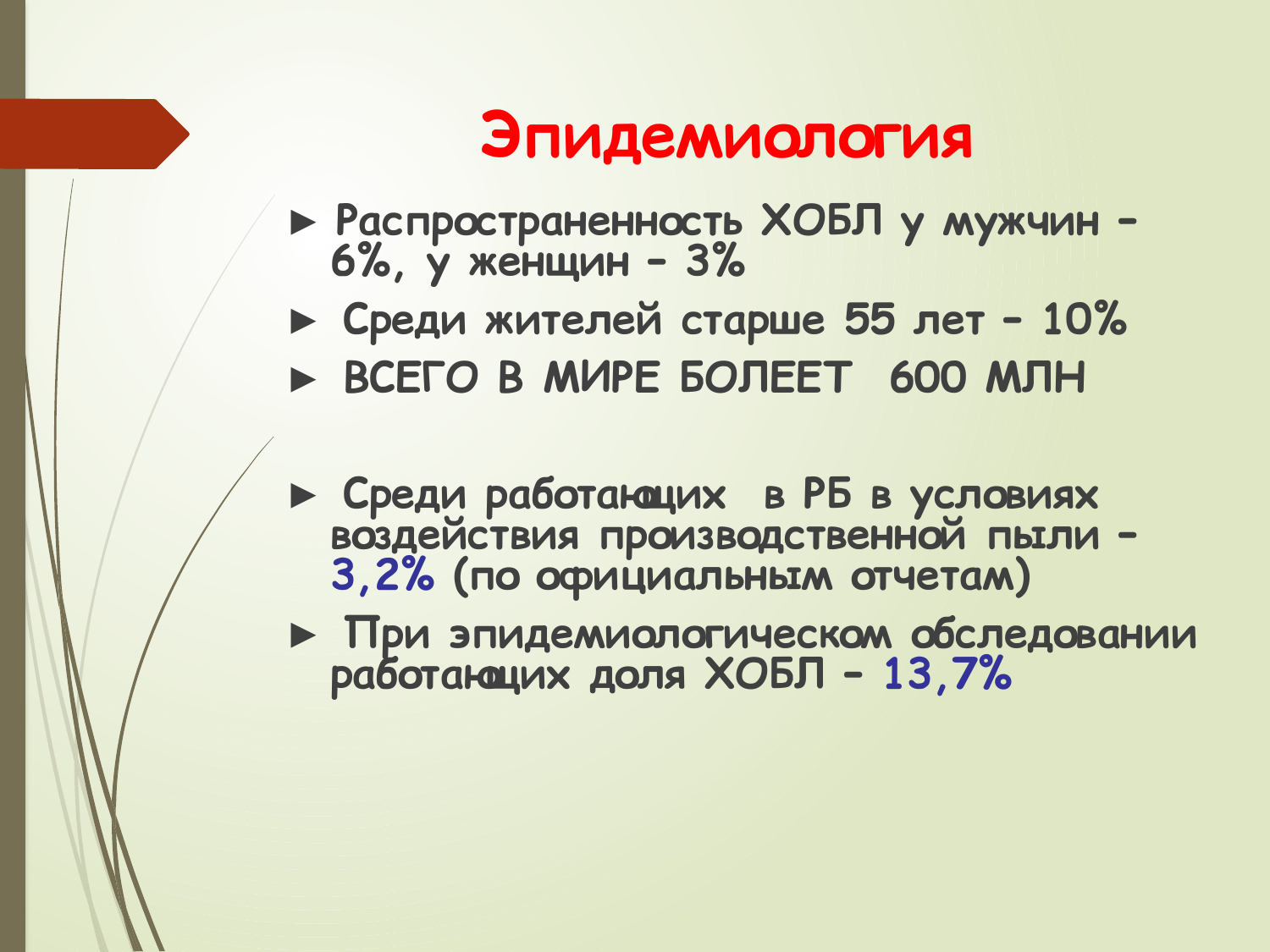

# Эпидемиология
► Распространенность ХОБЛ у мужчин – 6%, у женщин – 3%
► Среди жителей старше 55 лет – 10%
► ВСЕГО В МИРЕ БОЛЕЕТ  600 МЛН

► Среди работающих  в РБ в условиях воздействия производственной пыли – 3,2% (по официальным отчетам)
► При эпидемиологическом обследовании работающих доля ХОБЛ – 13,7%